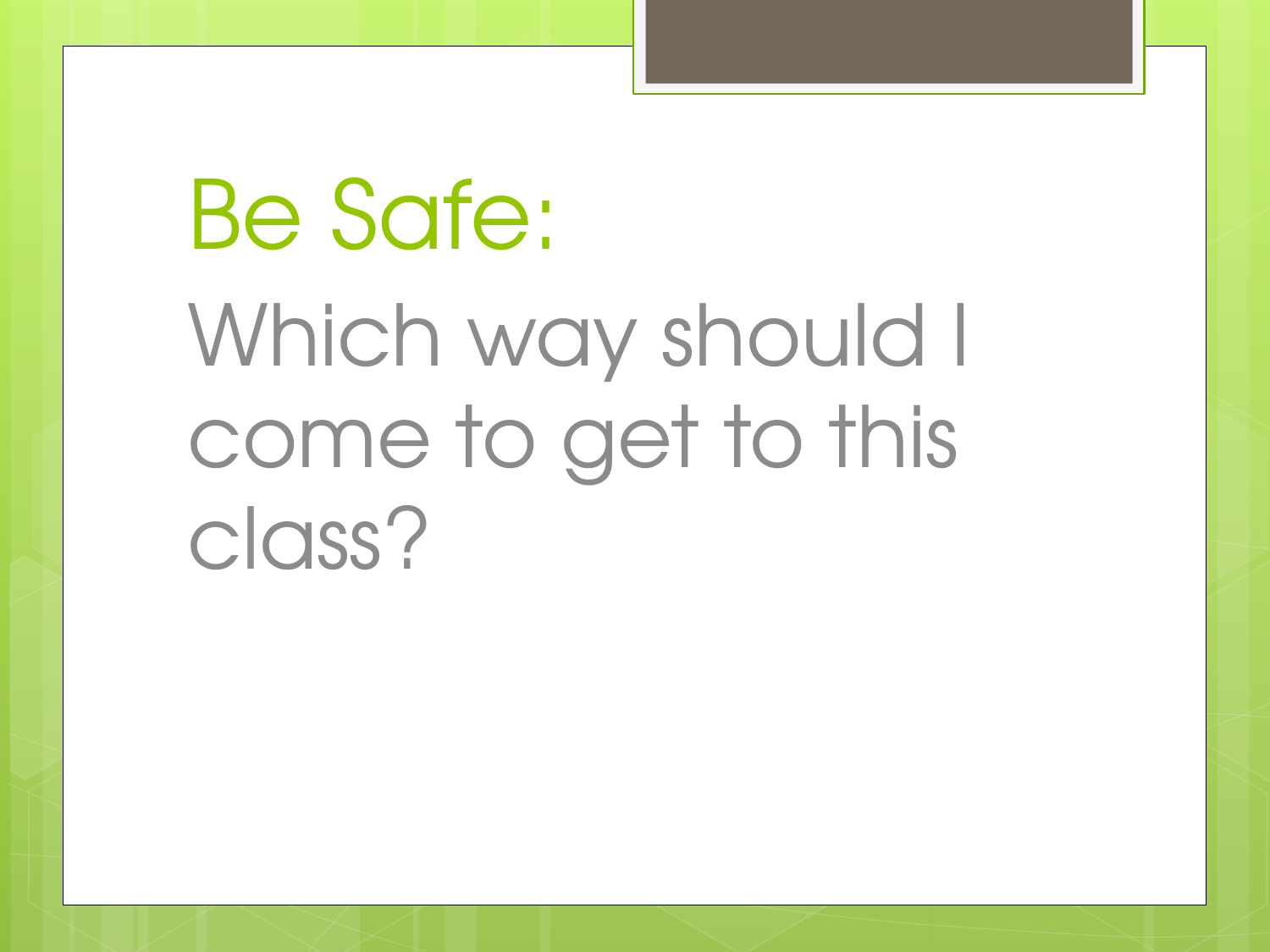

# Be Safe:
Which way should I come to get to this class?